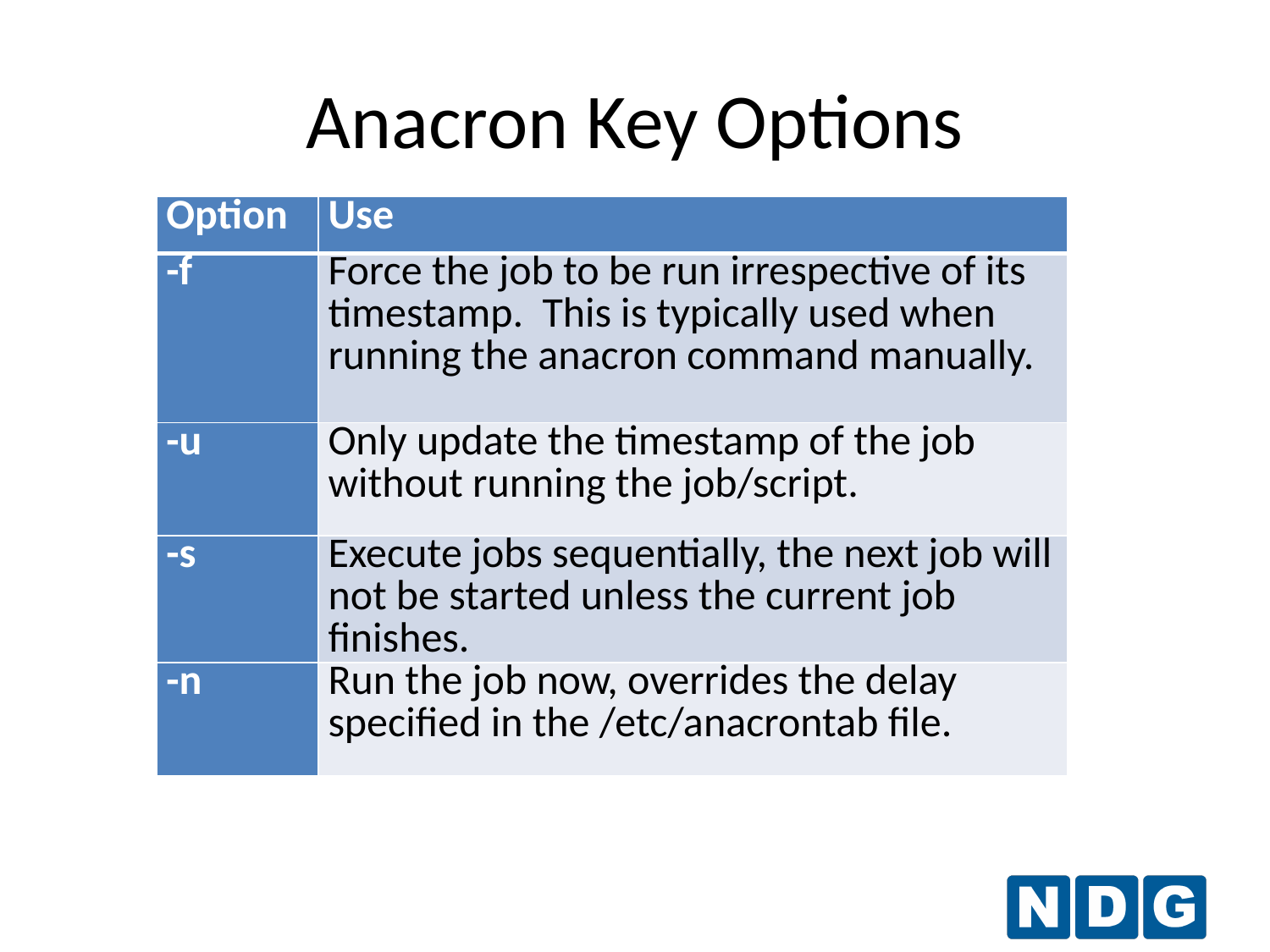

Anacron Key Options
| Option | Use |
| --- | --- |
| -f | Force the job to be run irrespective of its timestamp. This is typically used when running the anacron command manually. |
| -u | Only update the timestamp of the job without running the job/script. |
| -s | Execute jobs sequentially, the next job will not be started unless the current job finishes. |
| -n | Run the job now, overrides the delay specified in the /etc/anacrontab file. |